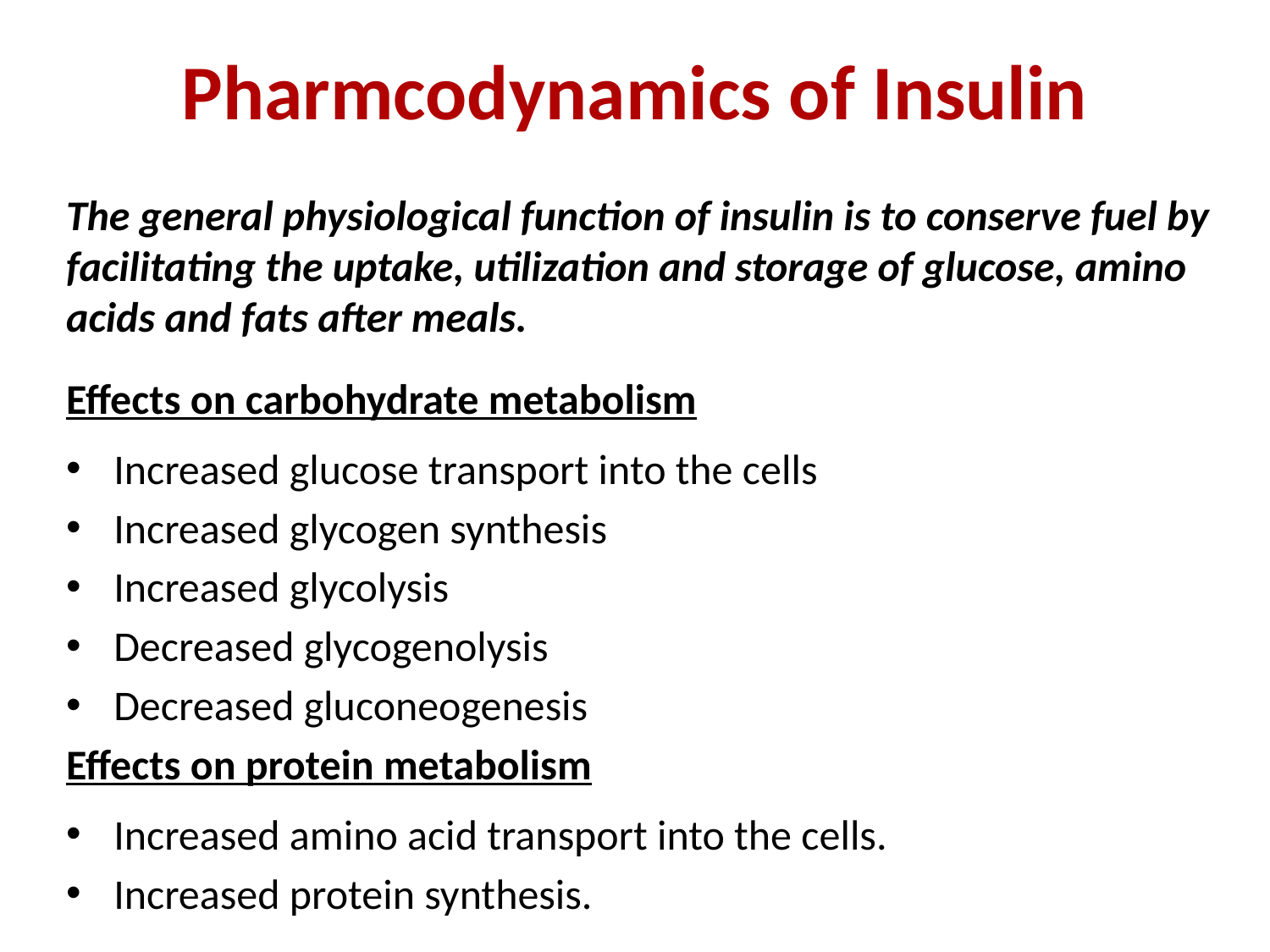

# Pharmcodynamics of Insulin
The general physiological function of insulin is to conserve fuel by facilitating the uptake, utilization and storage of glucose, amino acids and fats after meals.
Effects on carbohydrate metabolism
Increased glucose transport into the cells
Increased glycogen synthesis
Increased glycolysis
Decreased glycogenolysis
Decreased gluconeogenesis
Effects on protein metabolism
Increased amino acid transport into the cells.
Increased protein synthesis.